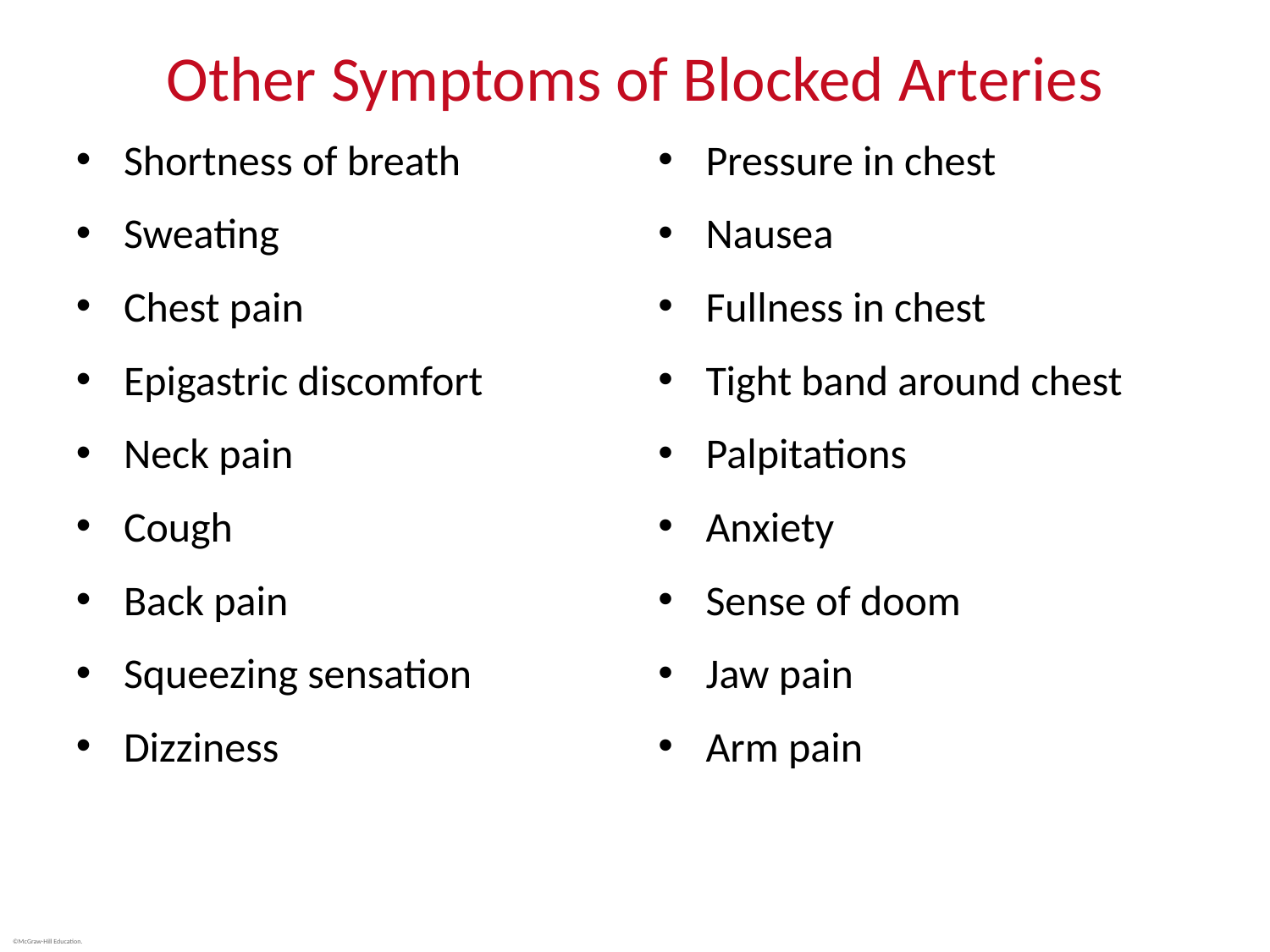

# Other Symptoms of Blocked Arteries
Shortness of breath
Sweating
Chest pain
Epigastric discomfort
Neck pain
Cough
Back pain
Squeezing sensation
Dizziness

Pressure in chest
Nausea
Fullness in chest
Tight band around chest
Palpitations
Anxiety
Sense of doom
Jaw pain
Arm pain